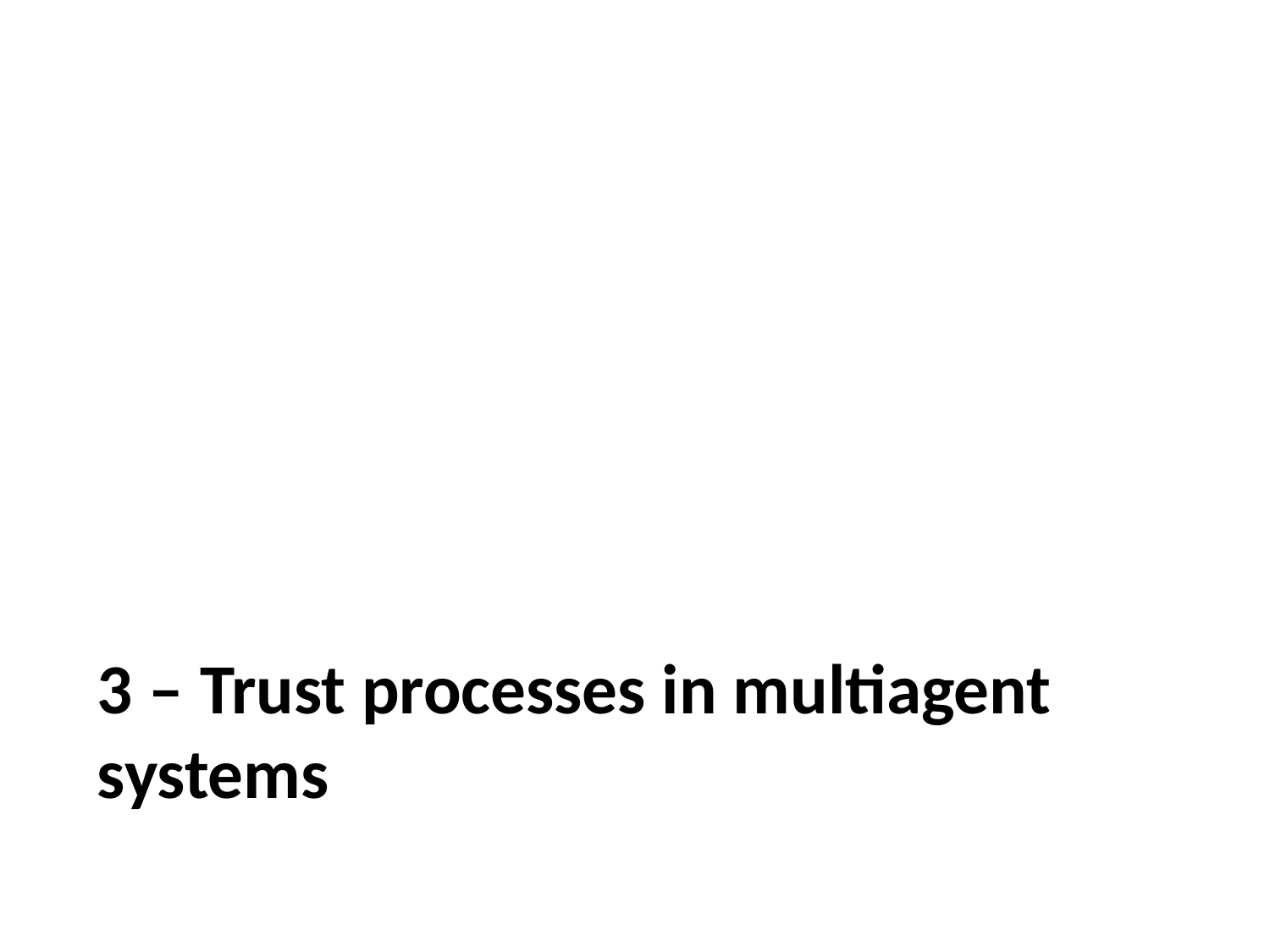

3 – Trust processes in multiagent systems